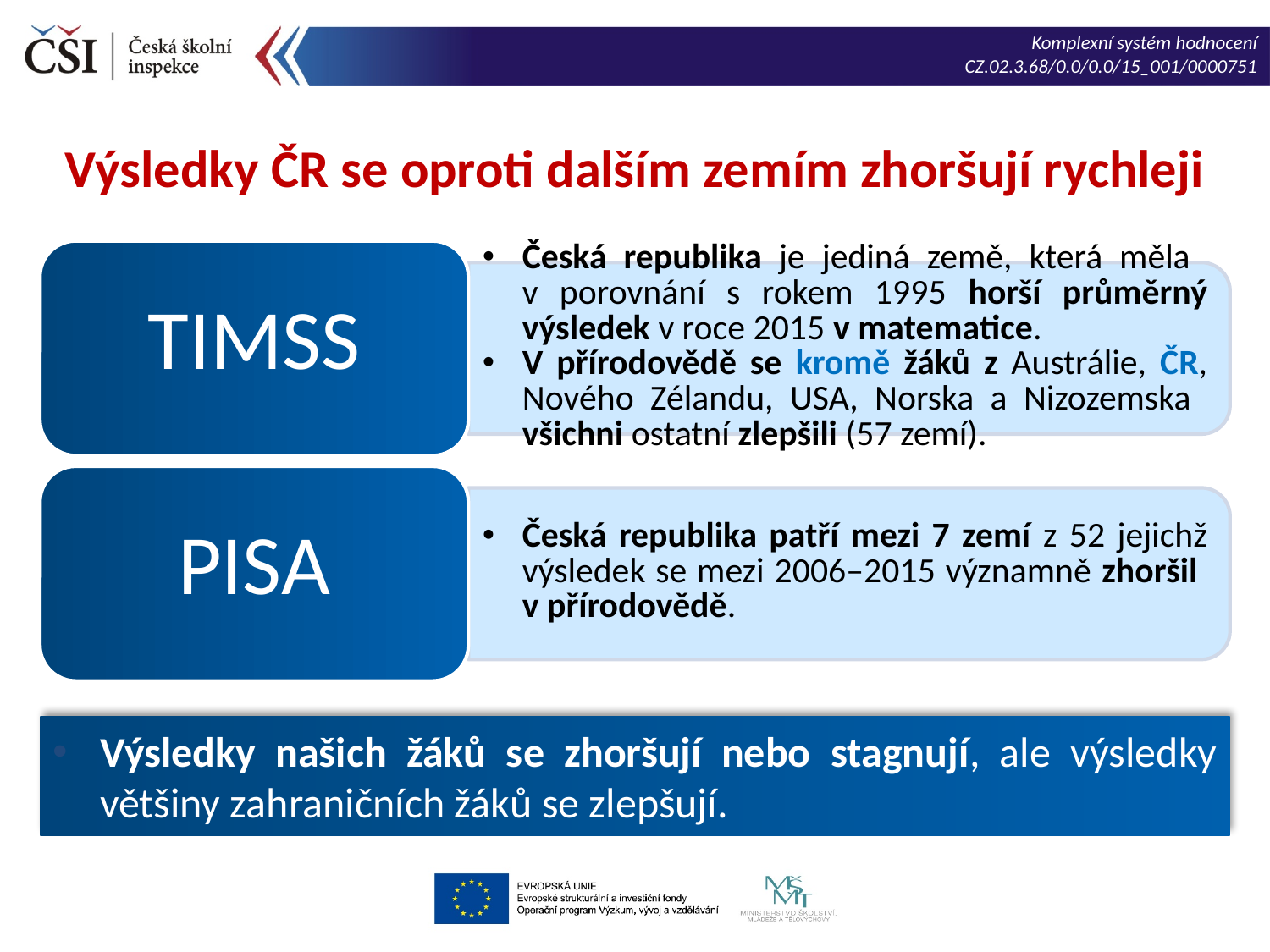

Výsledky ČR se oproti dalším zemím zhoršují rychleji
TIMSS
Česká republika je jediná země, která měla
v porovnání s rokem 1995 horší průměrný výsledek v roce 2015 v matematice.
PISA
Česká republika patří mezi 7 zemí z 52 jejichž výsledek se mezi 2006–2015 významně zhoršil
v přírodovědě.
V přírodovědě se kromě žáků z Austrálie, ČR, Nového Zélandu, USA, Norska a Nizozemska  všichni ostatní zlepšili (57 zemí).
Výsledky našich žáků se zhoršují nebo stagnují, ale výsledky většiny zahraničních žáků se zlepšují.